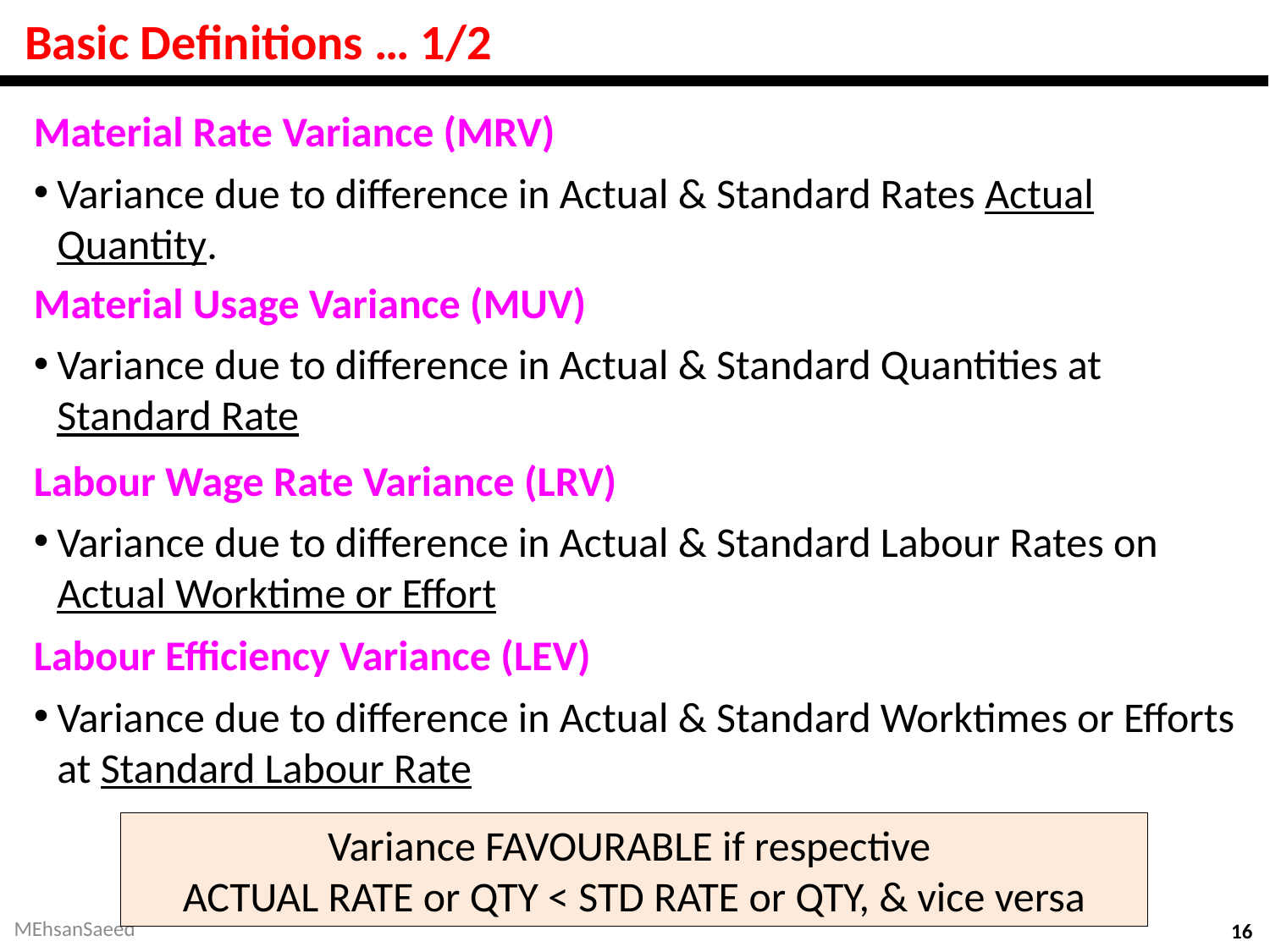

# Basic Definitions … 1/2
Material Rate Variance (MRV)
Variance due to difference in Actual & Standard Rates Actual Quantity.
Material Usage Variance (MUV)
Variance due to difference in Actual & Standard Quantities at Standard Rate
Labour Wage Rate Variance (LRV)
Variance due to difference in Actual & Standard Labour Rates on Actual Worktime or Effort
Labour Efficiency Variance (LEV)
Variance due to difference in Actual & Standard Worktimes or Efforts at Standard Labour Rate
Variance FAVOURABLE if respective
ACTUAL RATE or QTY < STD RATE or QTY, & vice versa
MEhsanSaeed
16